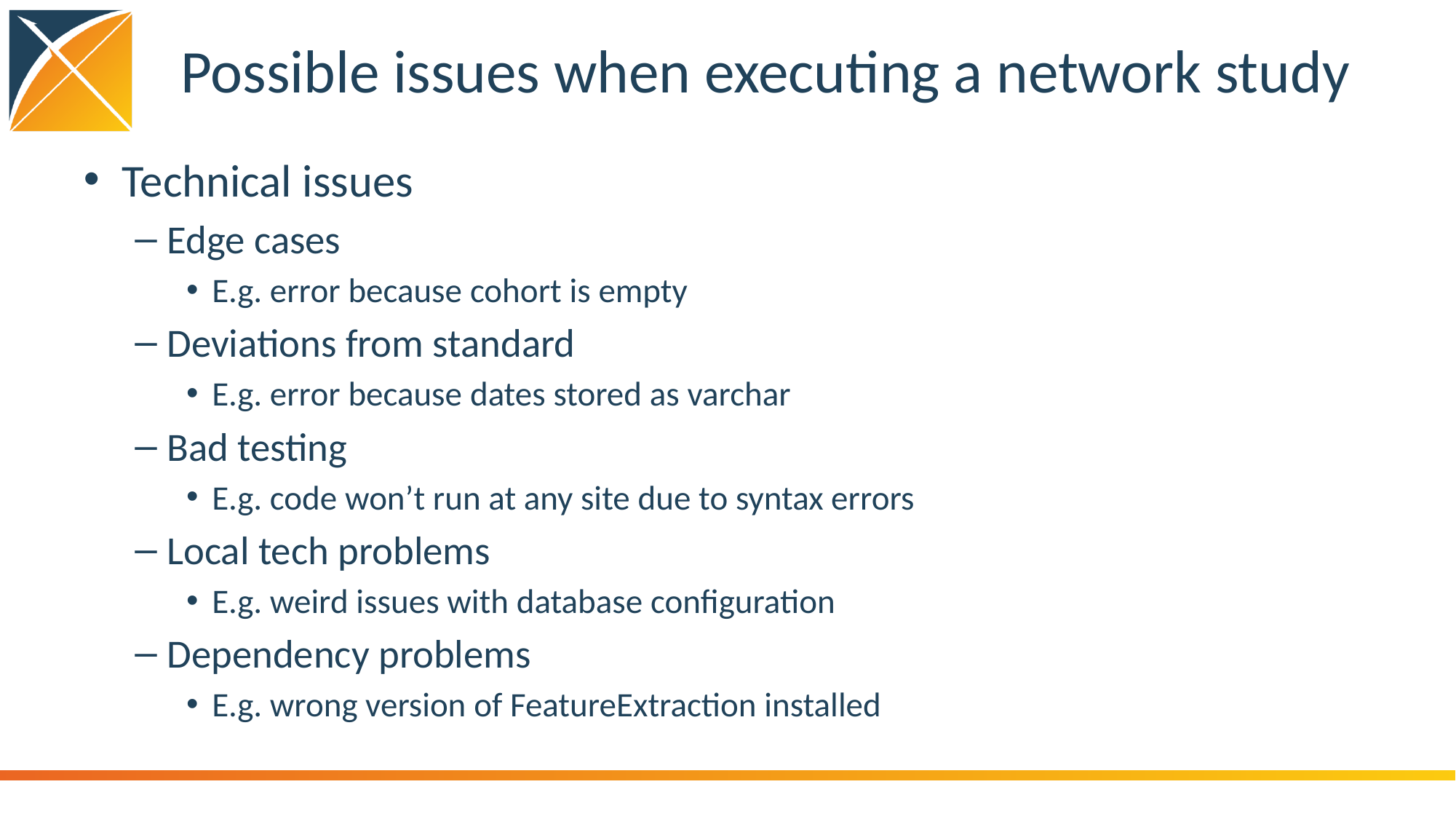

# Possible issues when executing a network study
Technical issues
Edge cases
E.g. error because cohort is empty
Deviations from standard
E.g. error because dates stored as varchar
Bad testing
E.g. code won’t run at any site due to syntax errors
Local tech problems
E.g. weird issues with database configuration
Dependency problems
E.g. wrong version of FeatureExtraction installed